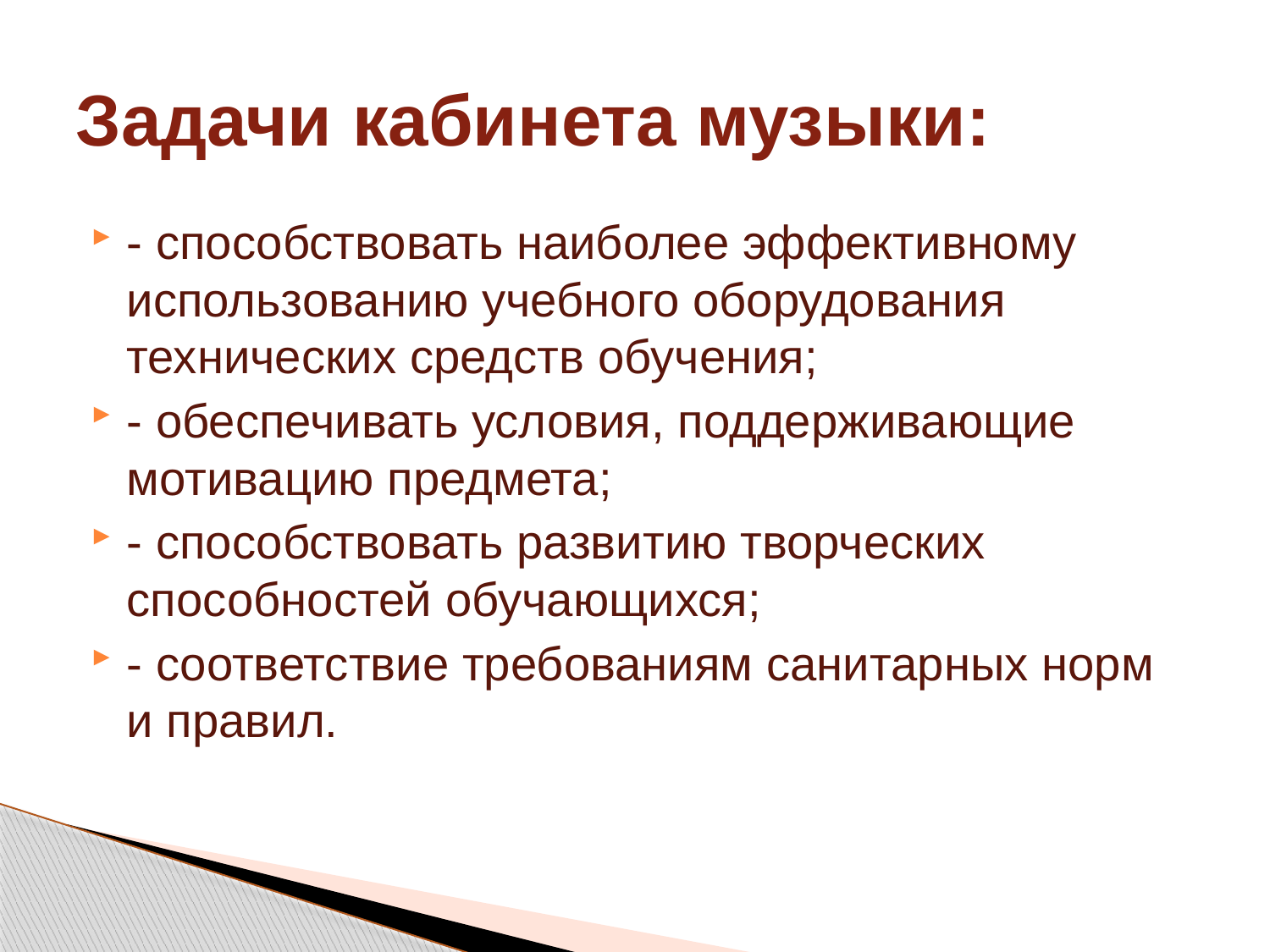

# Задачи кабинета музыки:
- способствовать наиболее эффективному использованию учебного оборудования  технических средств обучения;
- обеспечивать условия, поддерживающие мотивацию предмета;
- способствовать развитию творческих способностей обучающихся;
- соответствие требованиям санитарных норм и правил.